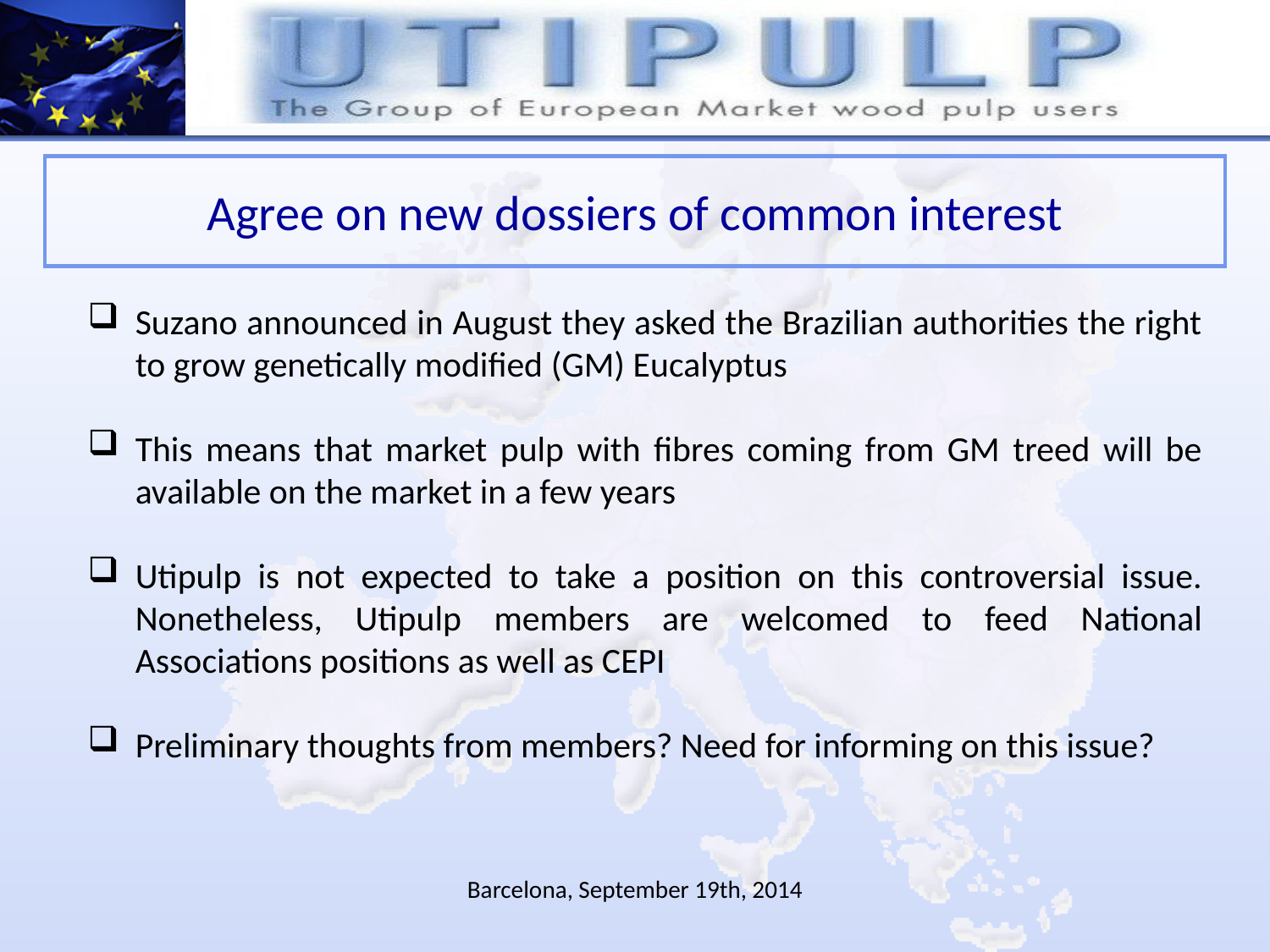

# Agree on new dossiers of common interest
Suzano announced in August they asked the Brazilian authorities the right to grow genetically modified (GM) Eucalyptus

This means that market pulp with fibres coming from GM treed will be available on the market in a few years

Utipulp is not expected to take a position on this controversial issue. Nonetheless, Utipulp members are welcomed to feed National Associations positions as well as CEPI

Preliminary thoughts from members? Need for informing on this issue?

Barcelona, September 19th, 2014